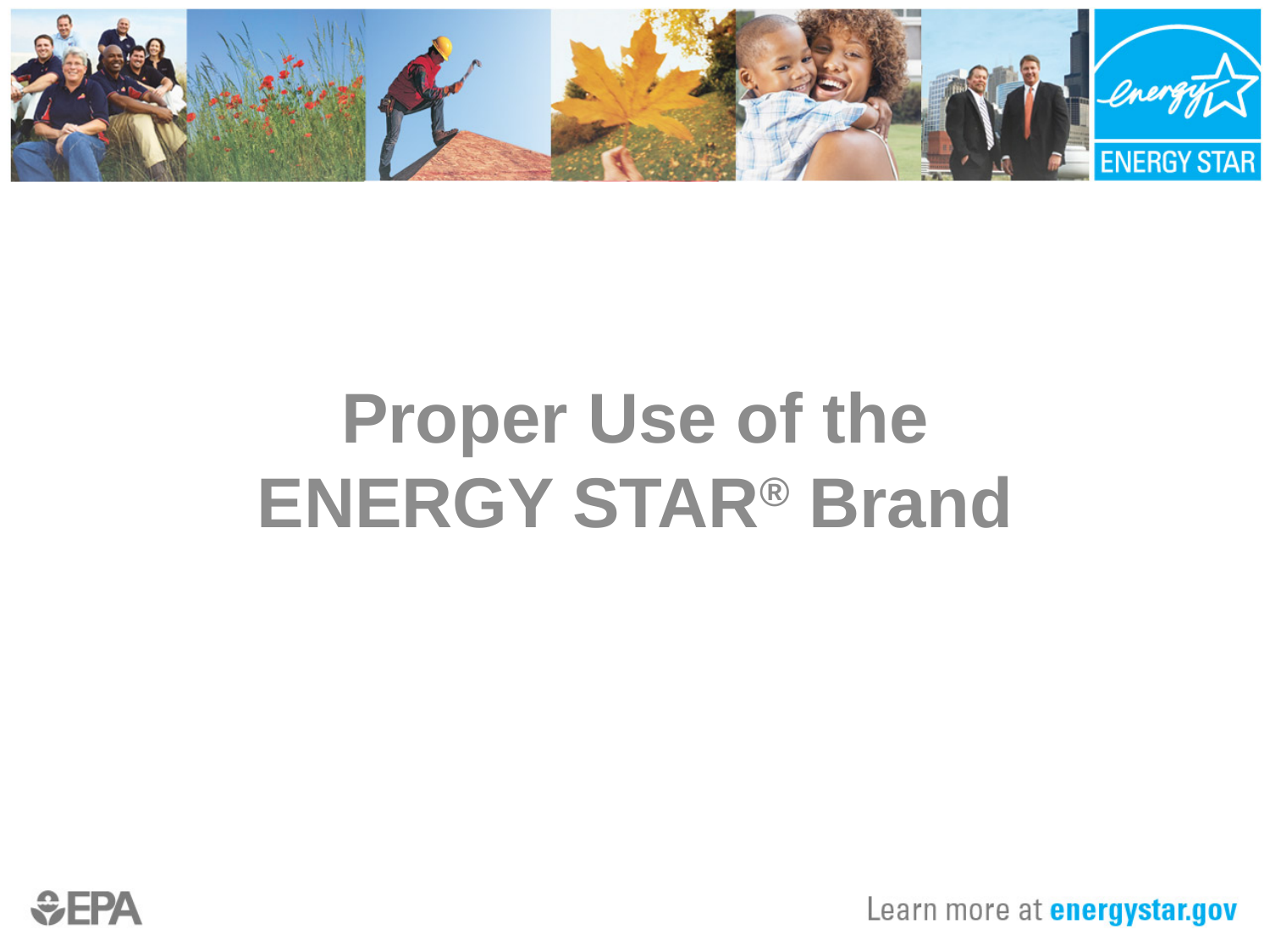

# Proper Use of the ENERGY STAR® Brand